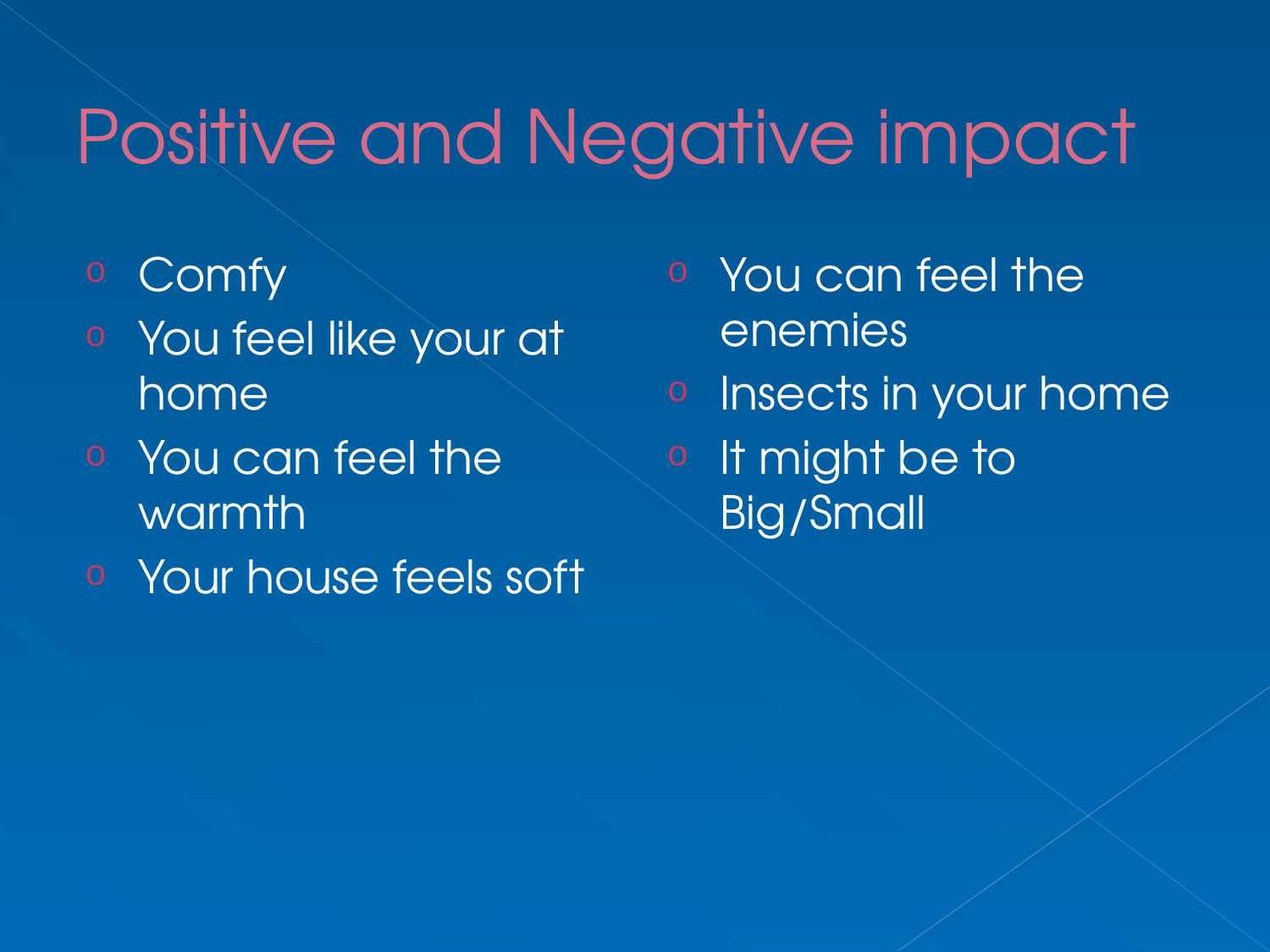

# Positive and Negative impact
Comfy
You feel like your at home
You can feel the warmth
Your house feels soft

You can feel the enemies
Insects in your home
It might be to Big/Small